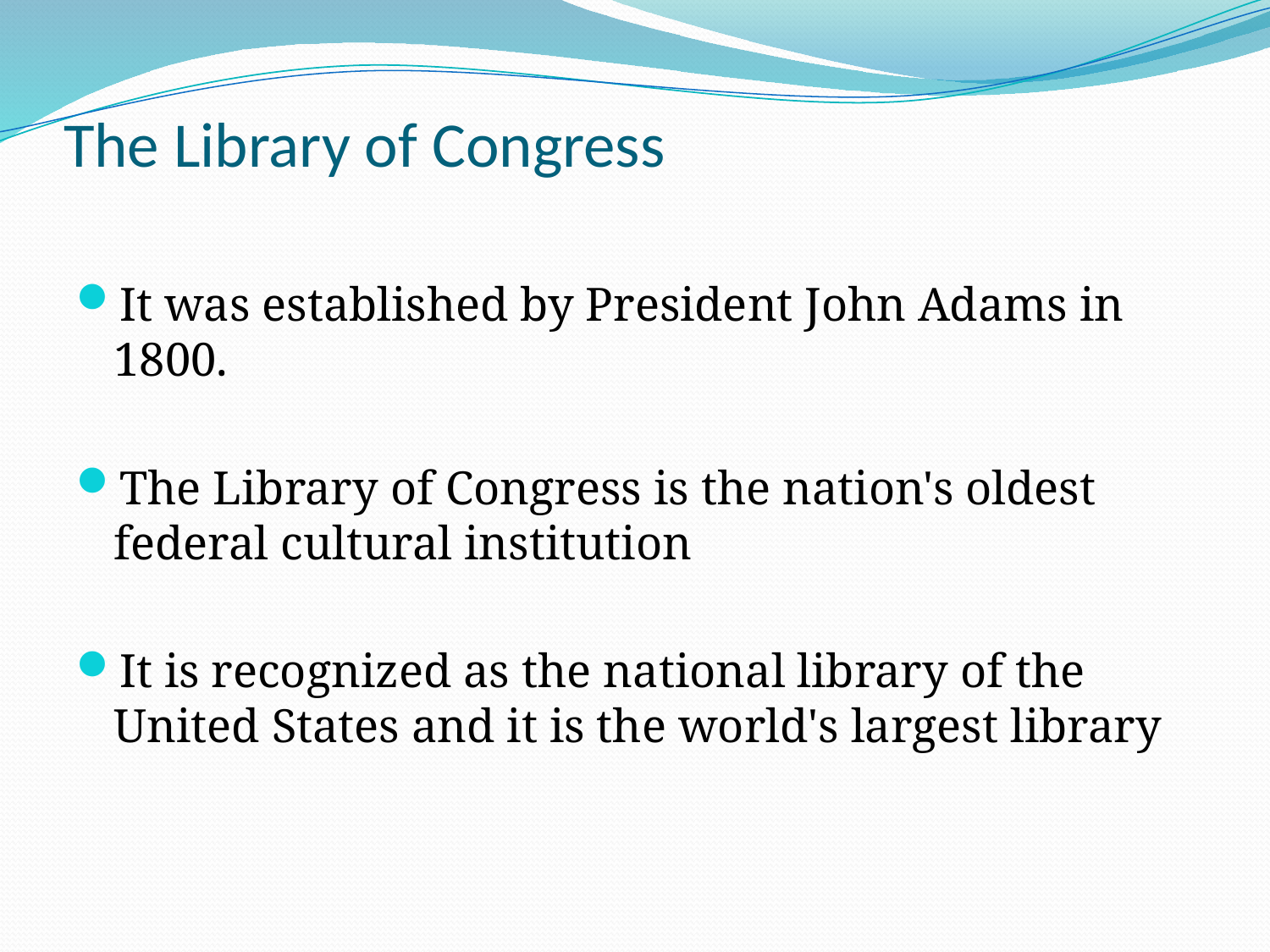

# The Library of Congress
It was established by President John Adams in 1800.

The Library of Congress is the nation's oldest federal cultural institution

It is recognized as the national library of the United States and it is the world's largest library